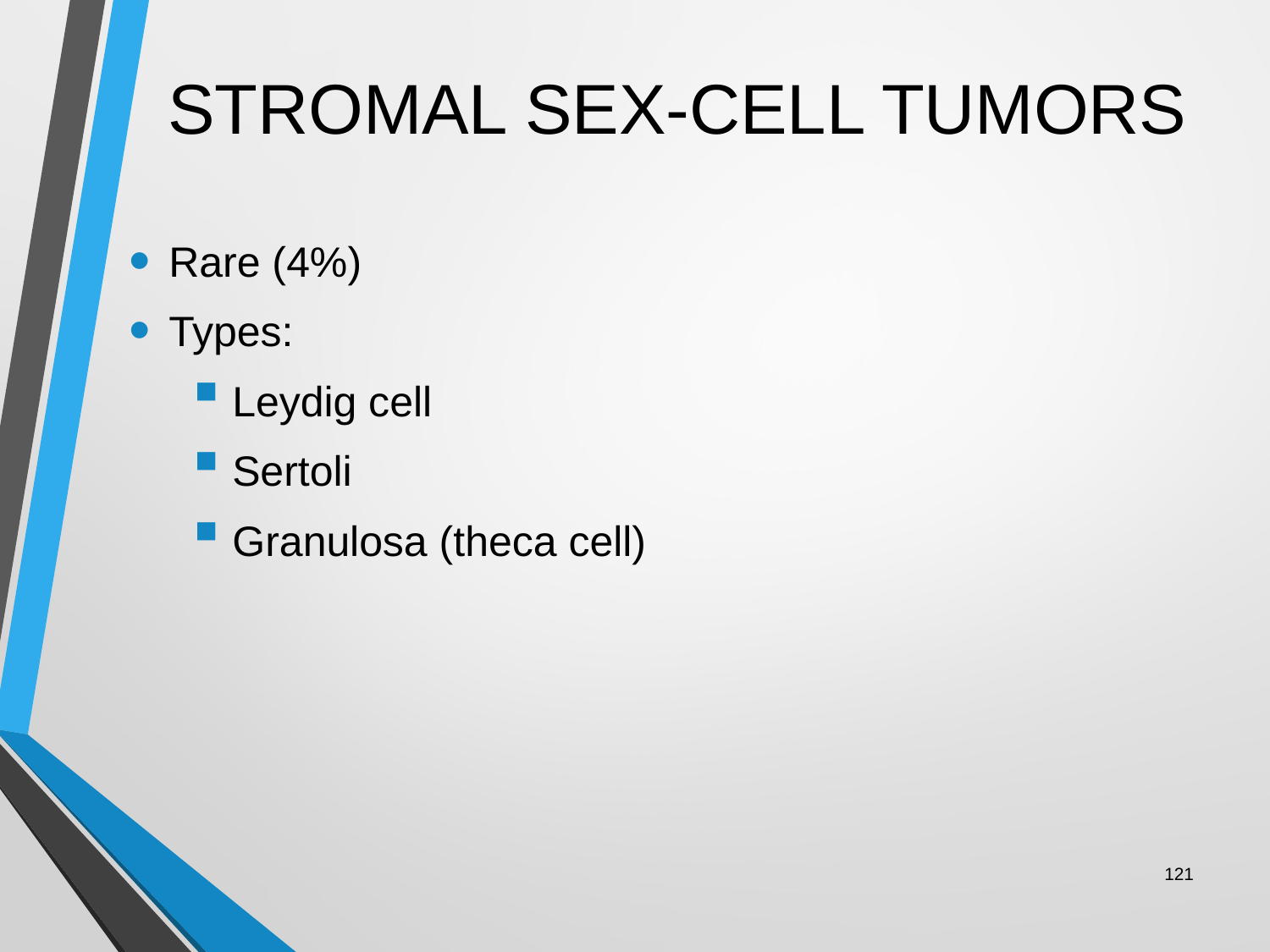

# STROMAL SEX-CELL TUMORS
Rare (4%)
Types:
Leydig cell
Sertoli
Granulosa (theca cell)

121